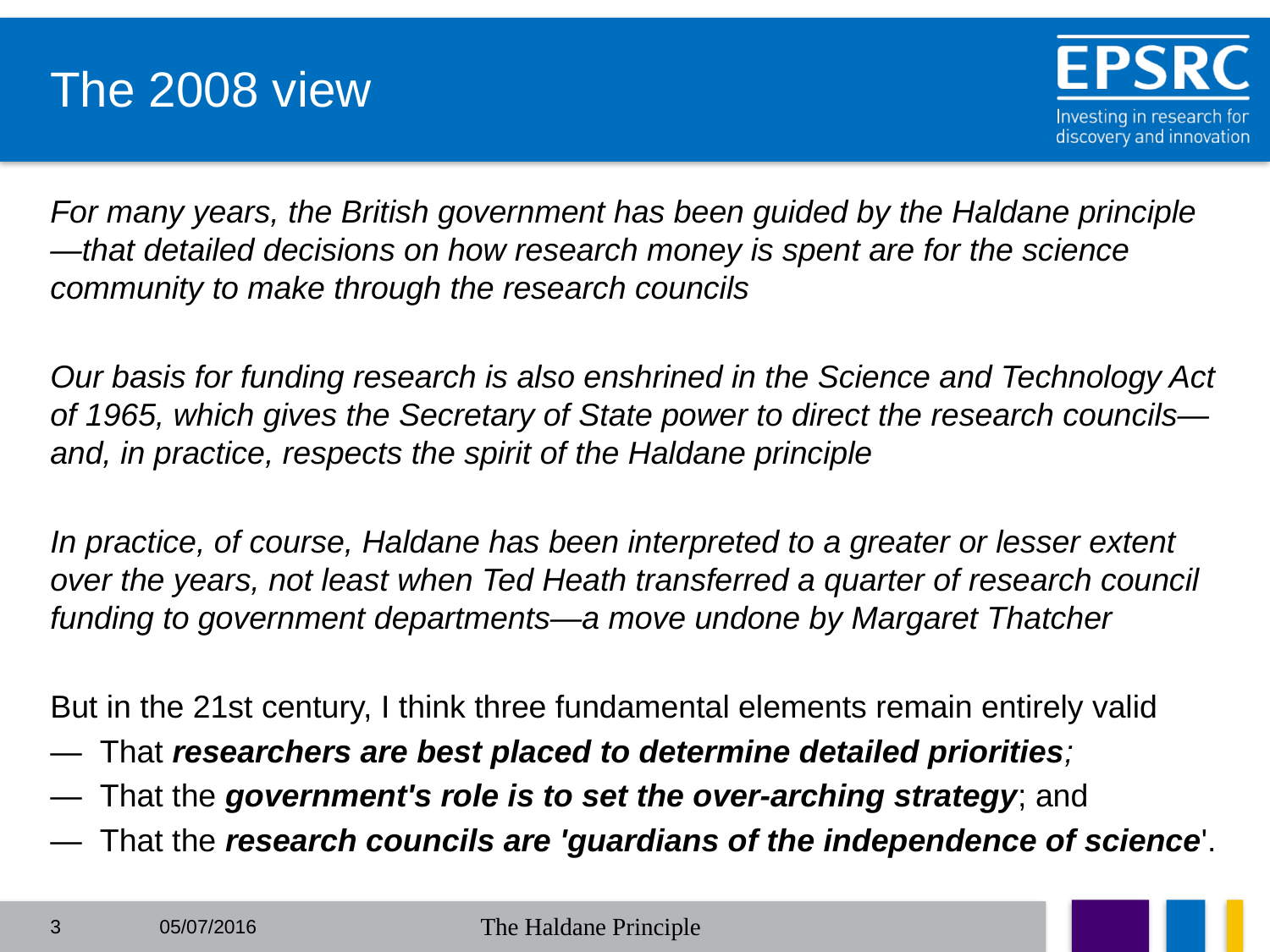

# The 2008 view
For many years, the British government has been guided by the Haldane principle—that detailed decisions on how research money is spent are for the science community to make through the research councils

Our basis for funding research is also enshrined in the Science and Technology Act of 1965, which gives the Secretary of State power to direct the research councils—and, in practice, respects the spirit of the Haldane principle

In practice, of course, Haldane has been interpreted to a greater or lesser extent over the years, not least when Ted Heath transferred a quarter of research council funding to government departments—a move undone by Margaret Thatcher

But in the 21st century, I think three fundamental elements remain entirely valid
—  That researchers are best placed to determine detailed priorities;
—  That the government's role is to set the over-arching strategy; and
—  That the research councils are 'guardians of the independence of science'.
3
05/07/2016
The Haldane Principle